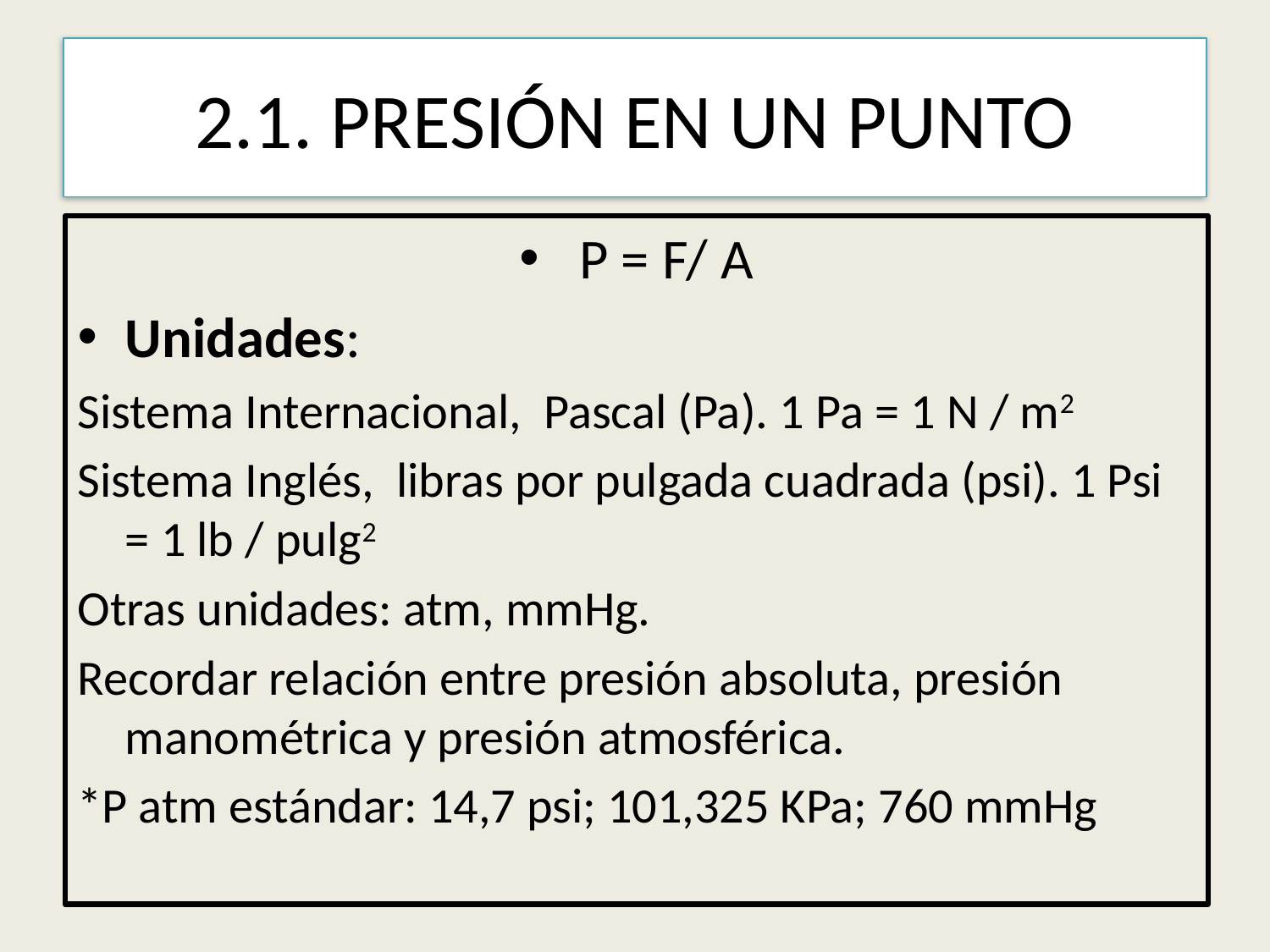

# 2.1. PRESIÓN EN UN PUNTO
 P = F/ A
Unidades:
Sistema Internacional,  Pascal (Pa). 1 Pa = 1 N / m2
Sistema Inglés,  libras por pulgada cuadrada (psi). 1 Psi = 1 lb / pulg2
Otras unidades: atm, mmHg.
Recordar relación entre presión absoluta, presión manométrica y presión atmosférica.
*P atm estándar: 14,7 psi; 101,325 KPa; 760 mmHg